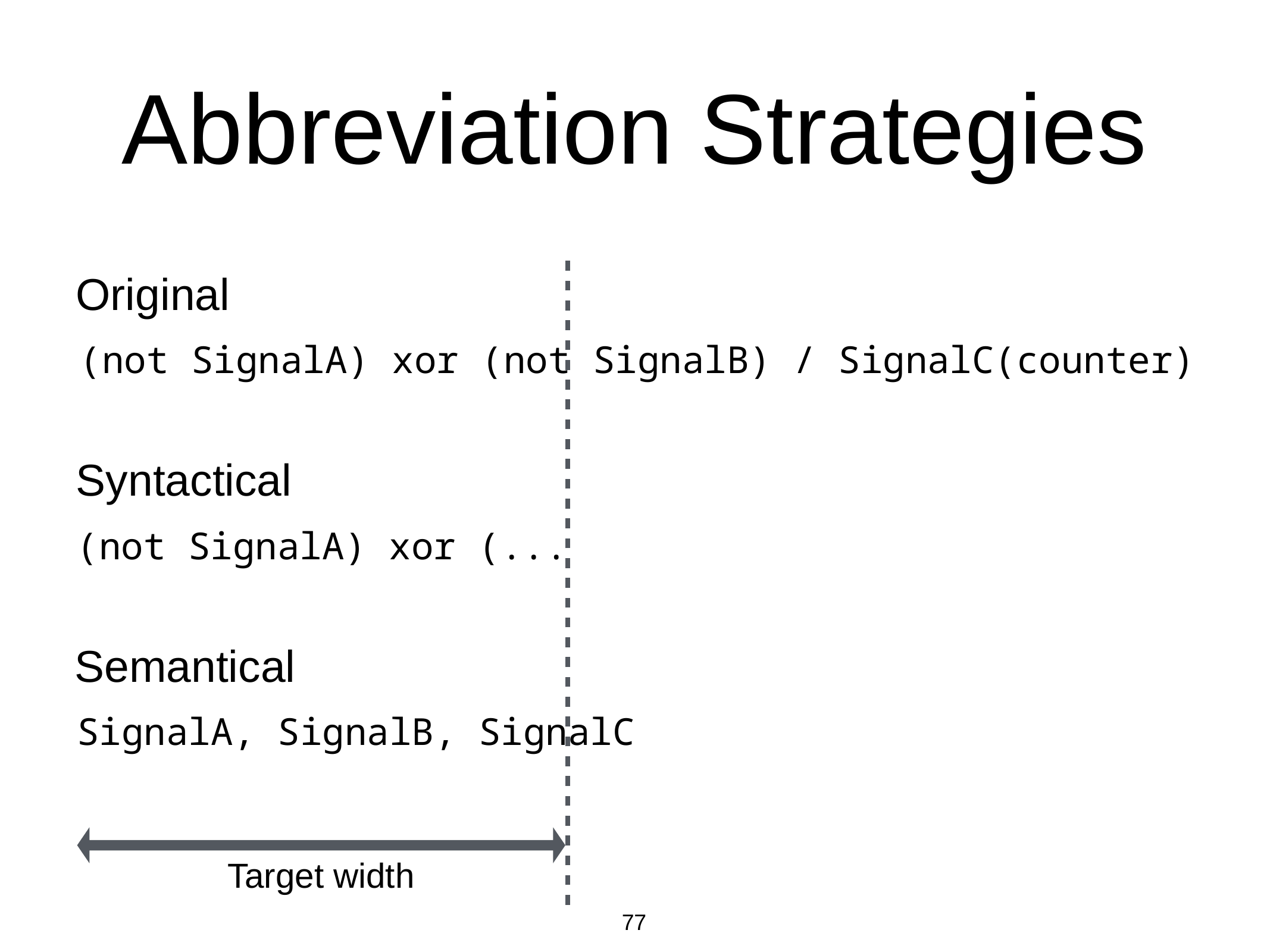

# Abbreviation Strategies
Original
(not SignalA) xor (not SignalB) / SignalC(counter)

Target width
Syntactical
(not SignalA) xor (...
Semantical
SignalA, SignalB, SignalC
77